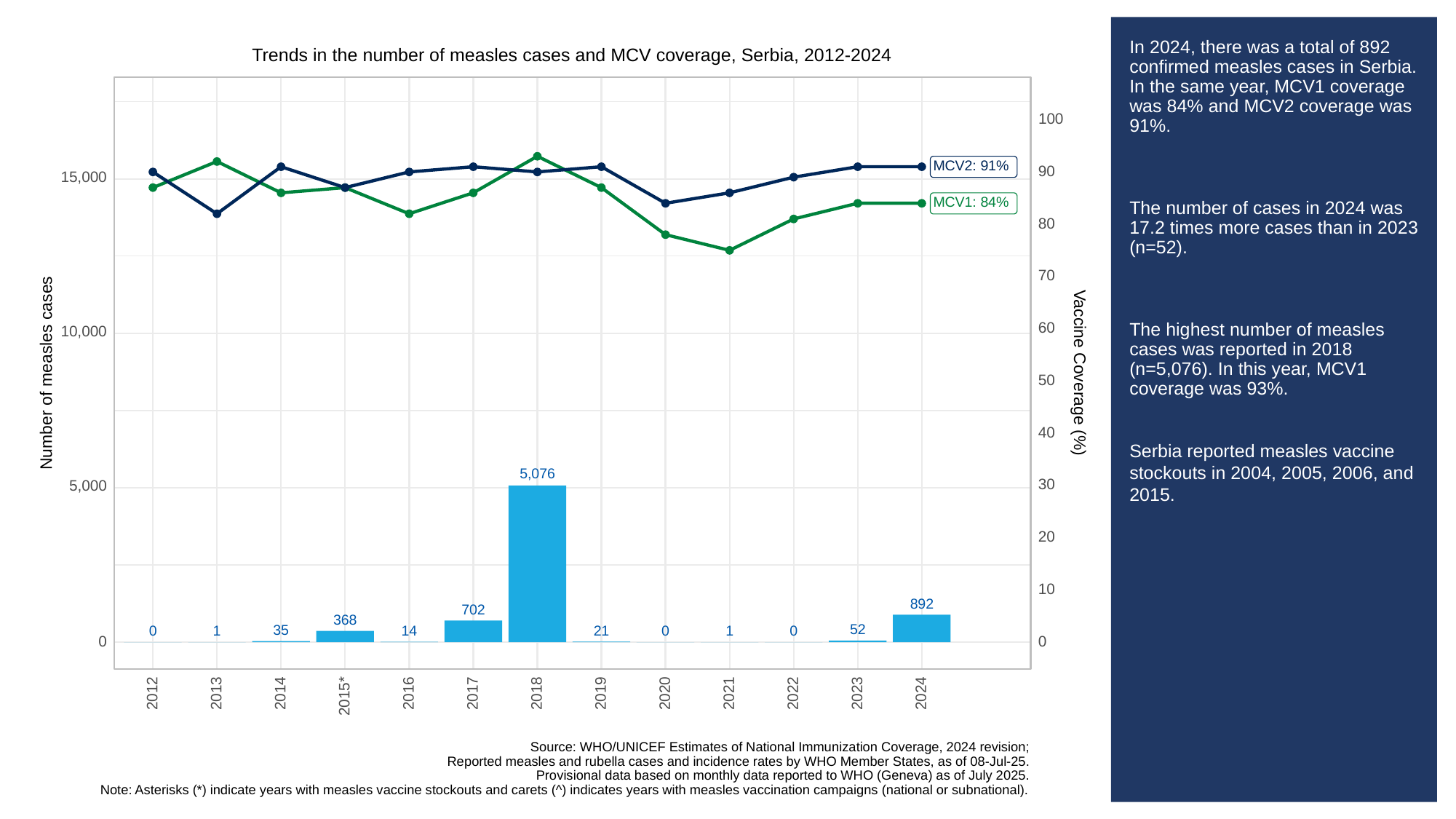

# In 2024, there was a total of 892 confirmed measles cases in Serbia. In the same year, MCV1 coverage was 84% and MCV2 coverage was 91%.

The number of cases in 2024 was 17.2 times more cases than in 2023 (n=52).

The highest number of measles cases was reported in 2018 (n=5,076). In this year, MCV1 coverage was 93%.

Serbia reported measles vaccine stockouts in 2004, 2005, 2006, and 2015.

Trends in the number of measles cases and MCV coverage, Serbia, 2012-2024

100

MCV2: 91%

90

15,000

MCV1: 84%

80

70
60
10,000

Vaccine Coverage (%)
Number of measles cases
50

40
5,076
30
5,000

20

10
892
702

368

52
35
21
14
0
0
0
1
1

0
0

2013
2023
2012
2014
2016
2017
2018
2019
2020
2021
2022
2024
2015*
Source: WHO/UNICEF Estimates of National Immunization Coverage, 2024 revision;
Reported measles and rubella cases and incidence rates by WHO Member States, as of 08-Jul-25.
Provisional data based on monthly data reported to WHO (Geneva) as of July 2025.
Note: Asterisks (*) indicate years with measles vaccine stockouts and carets (^) indicates years with measles vaccination campaigns (national or subnational).